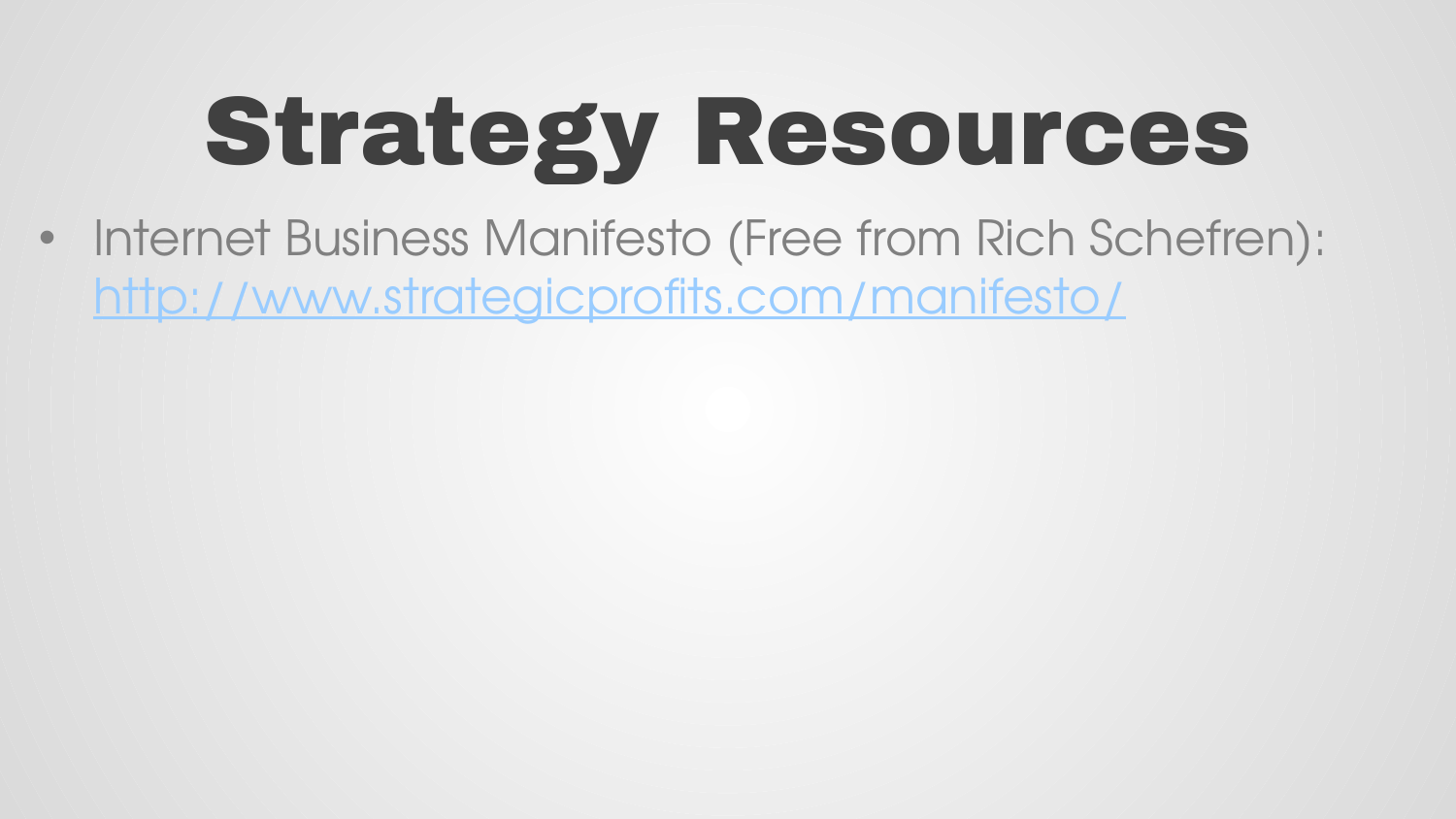

# Strategy Resources
Internet Business Manifesto (Free from Rich Schefren): http://www.strategicprofits.com/manifesto/